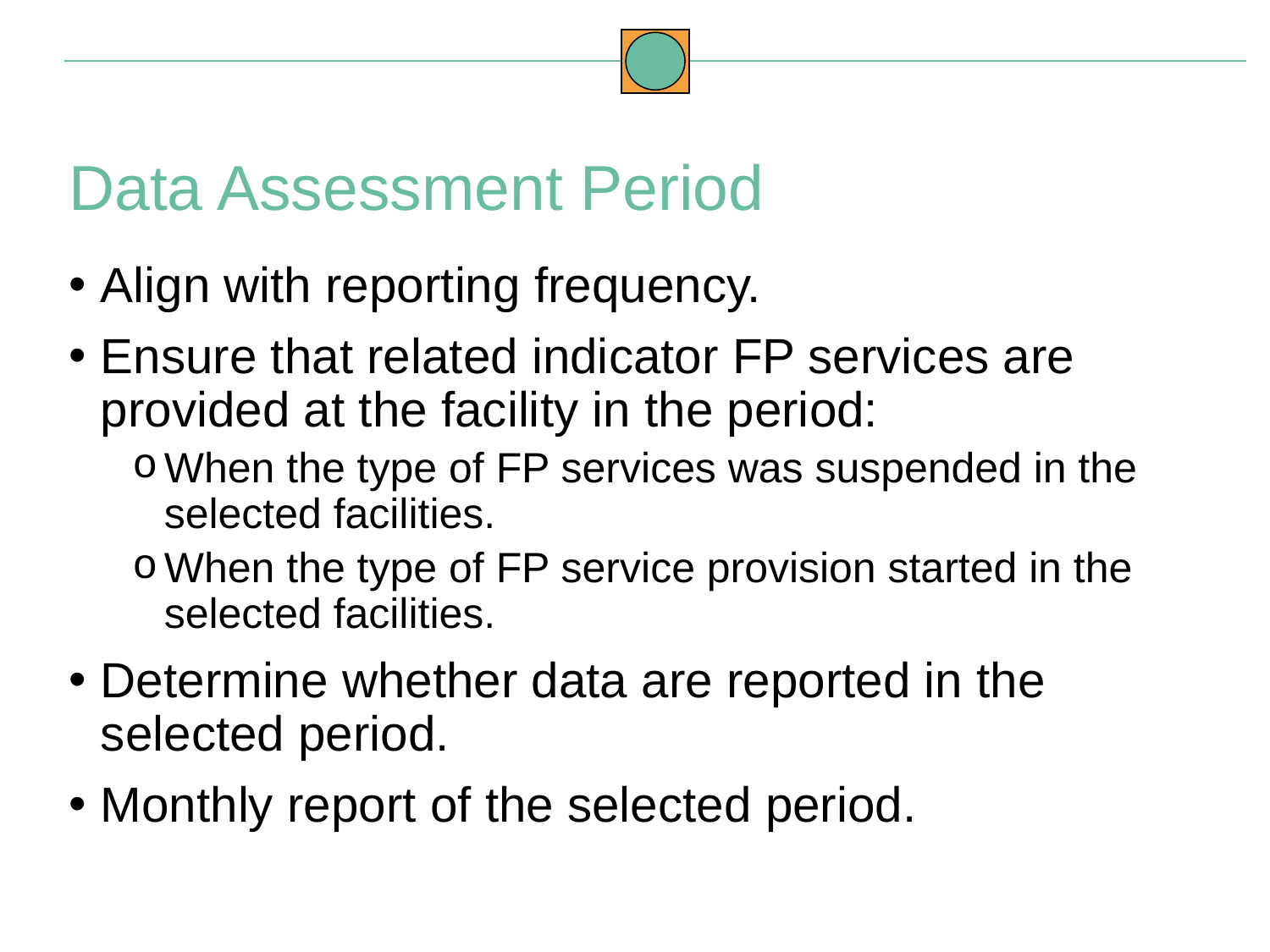

Data Assessment Period
Align with reporting frequency.
Ensure that related indicator FP services are provided at the facility in the period:
When the type of FP services was suspended in the selected facilities.
When the type of FP service provision started in the selected facilities.
Determine whether data are reported in the selected period.
Monthly report of the selected period.